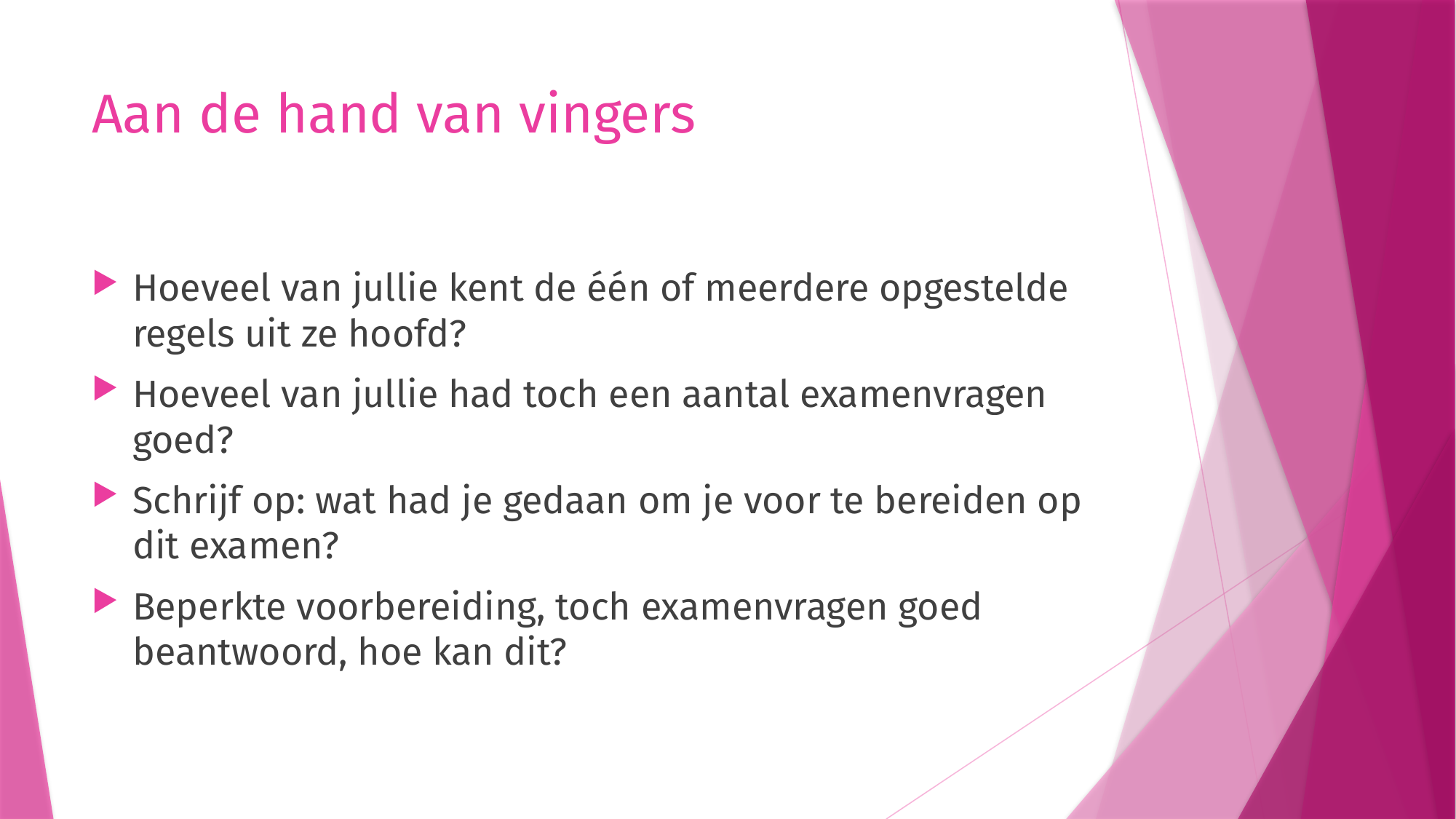

# Aan de hand van vingers
Hoeveel van jullie kent de één of meerdere opgestelde regels uit ze hoofd?
Hoeveel van jullie had toch een aantal examenvragen goed?
Schrijf op: wat had je gedaan om je voor te bereiden op dit examen?
Beperkte voorbereiding, toch examenvragen goed beantwoord, hoe kan dit?